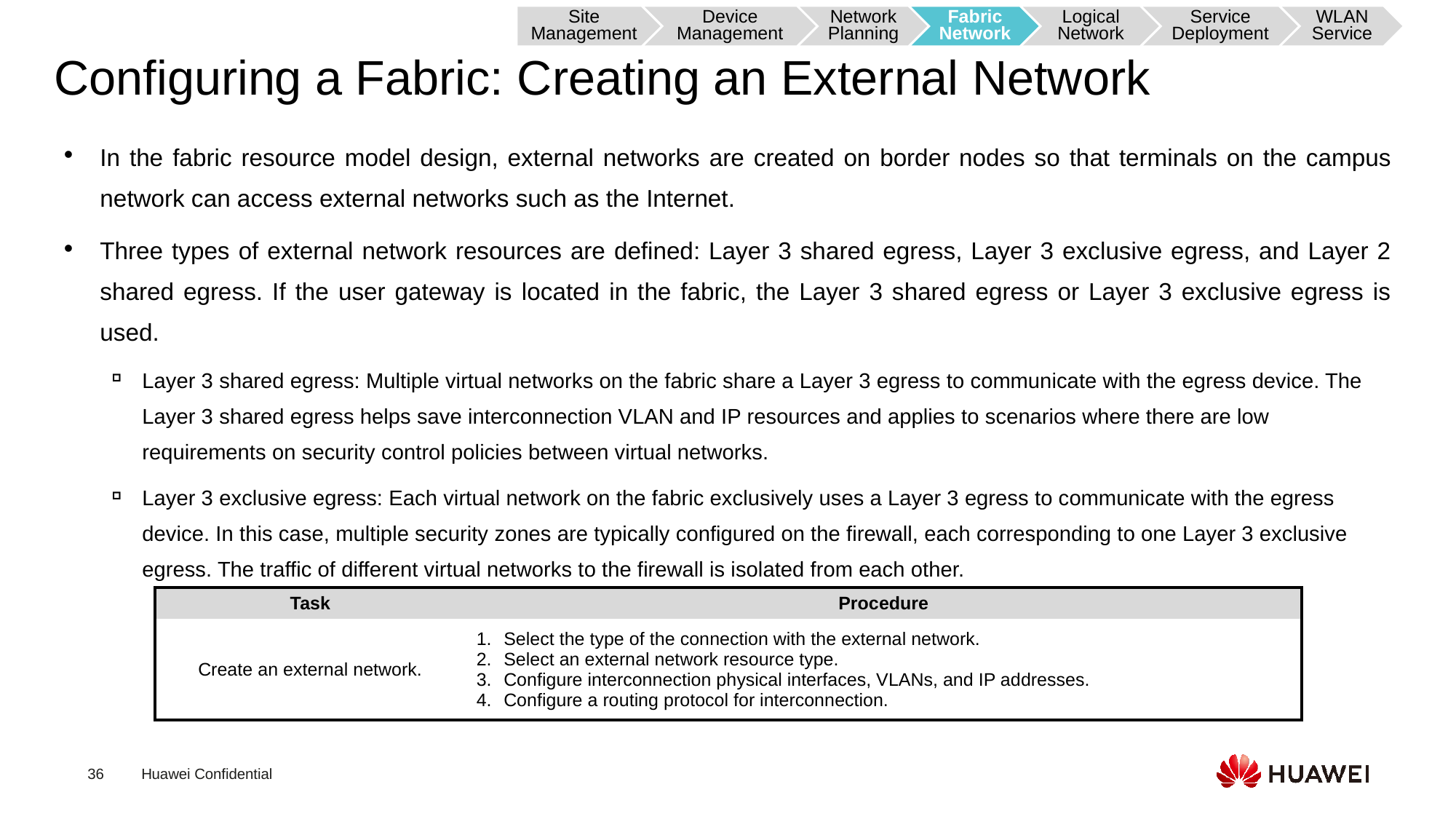

Site Management
Device Management
Network Planning
Fabric Network
Logical Network
Service Deployment
WLAN Service
# Configuring a Fabric: Creating an External Network
In the fabric resource model design, external networks are created on border nodes so that terminals on the campus network can access external networks such as the Internet.
Three types of external network resources are defined: Layer 3 shared egress, Layer 3 exclusive egress, and Layer 2 shared egress. If the user gateway is located in the fabric, the Layer 3 shared egress or Layer 3 exclusive egress is used.
Layer 3 shared egress: Multiple virtual networks on the fabric share a Layer 3 egress to communicate with the egress device. The Layer 3 shared egress helps save interconnection VLAN and IP resources and applies to scenarios where there are low requirements on security control policies between virtual networks.
Layer 3 exclusive egress: Each virtual network on the fabric exclusively uses a Layer 3 egress to communicate with the egress device. In this case, multiple security zones are typically configured on the firewall, each corresponding to one Layer 3 exclusive egress. The traffic of different virtual networks to the firewall is isolated from each other.
| Task | Procedure |
| --- | --- |
| Create an external network. | Select the type of the connection with the external network. Select an external network resource type. Configure interconnection physical interfaces, VLANs, and IP addresses. Configure a routing protocol for interconnection. |